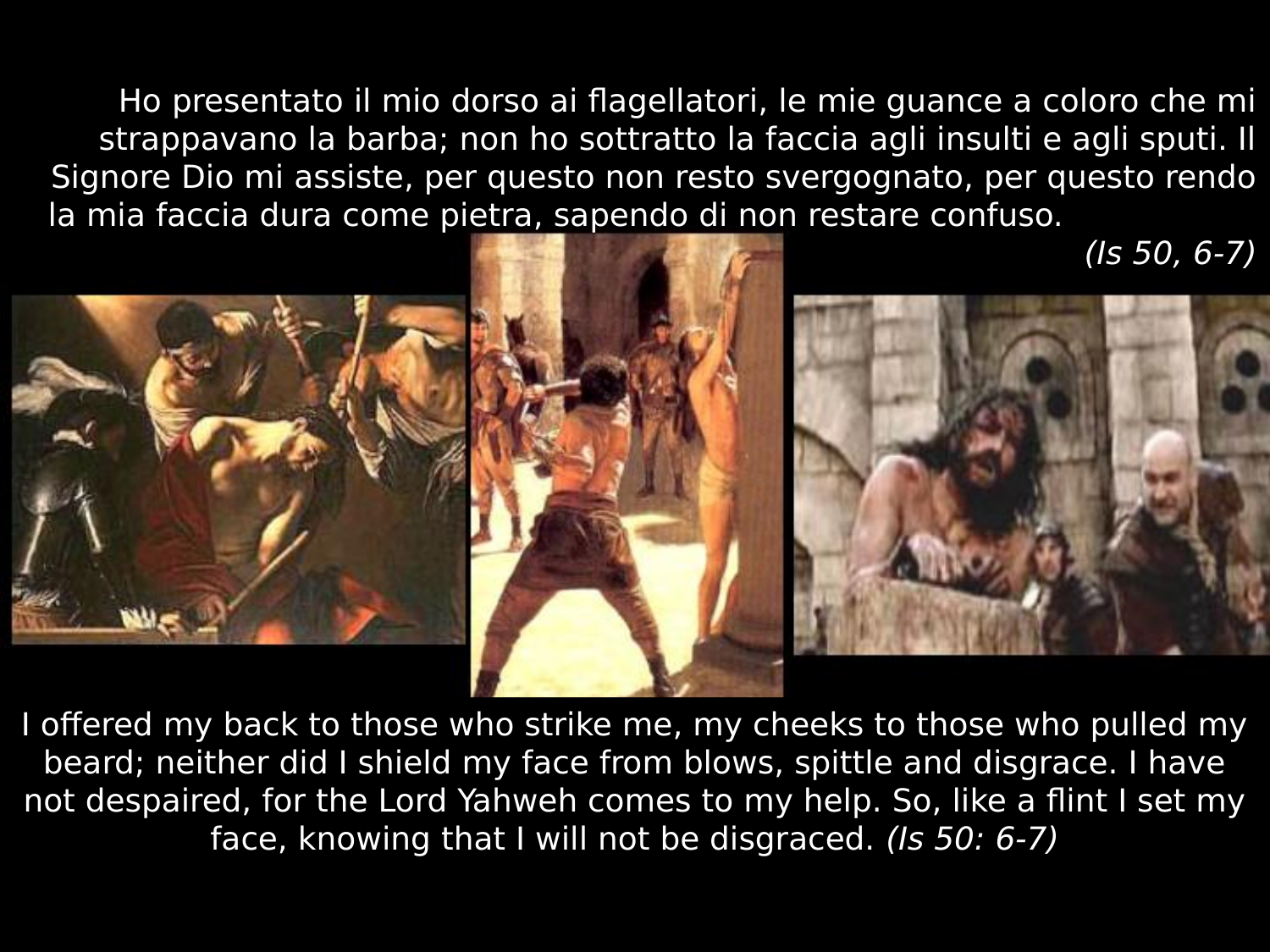

#
Ho presentato il mio dorso ai flagellatori, le mie guance a coloro che mi strappavano la barba; non ho sottratto la faccia agli insulti e agli sputi. Il Signore Dio mi assiste, per questo non resto svergognato, per questo rendo la mia faccia dura come pietra, sapendo di non restare confuso.                    (Is 50, 6-7)
I offered my back to those who strike me, my cheeks to those who pulled my beard; neither did I shield my face from blows, spittle and disgrace. I have not despaired, for the Lord Yahweh comes to my help. So, like a flint I set my face, knowing that I will not be disgraced. (Is 50: 6-7)